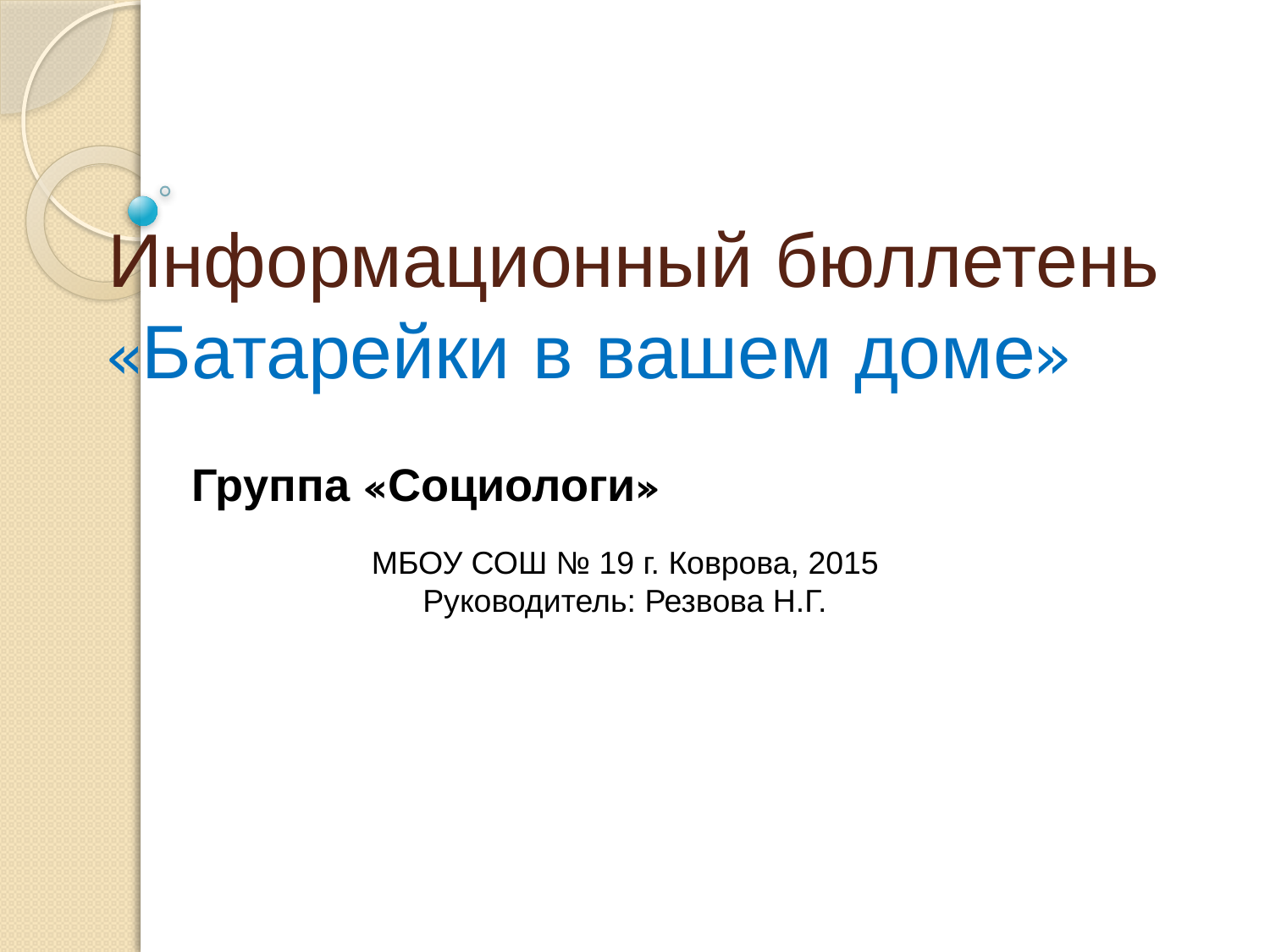

# Информационный бюллетень «Батарейки в вашем доме»

Группа «Социологи»
МБОУ СОШ № 19 г. Коврова, 2015
Руководитель: Резвова Н.Г.